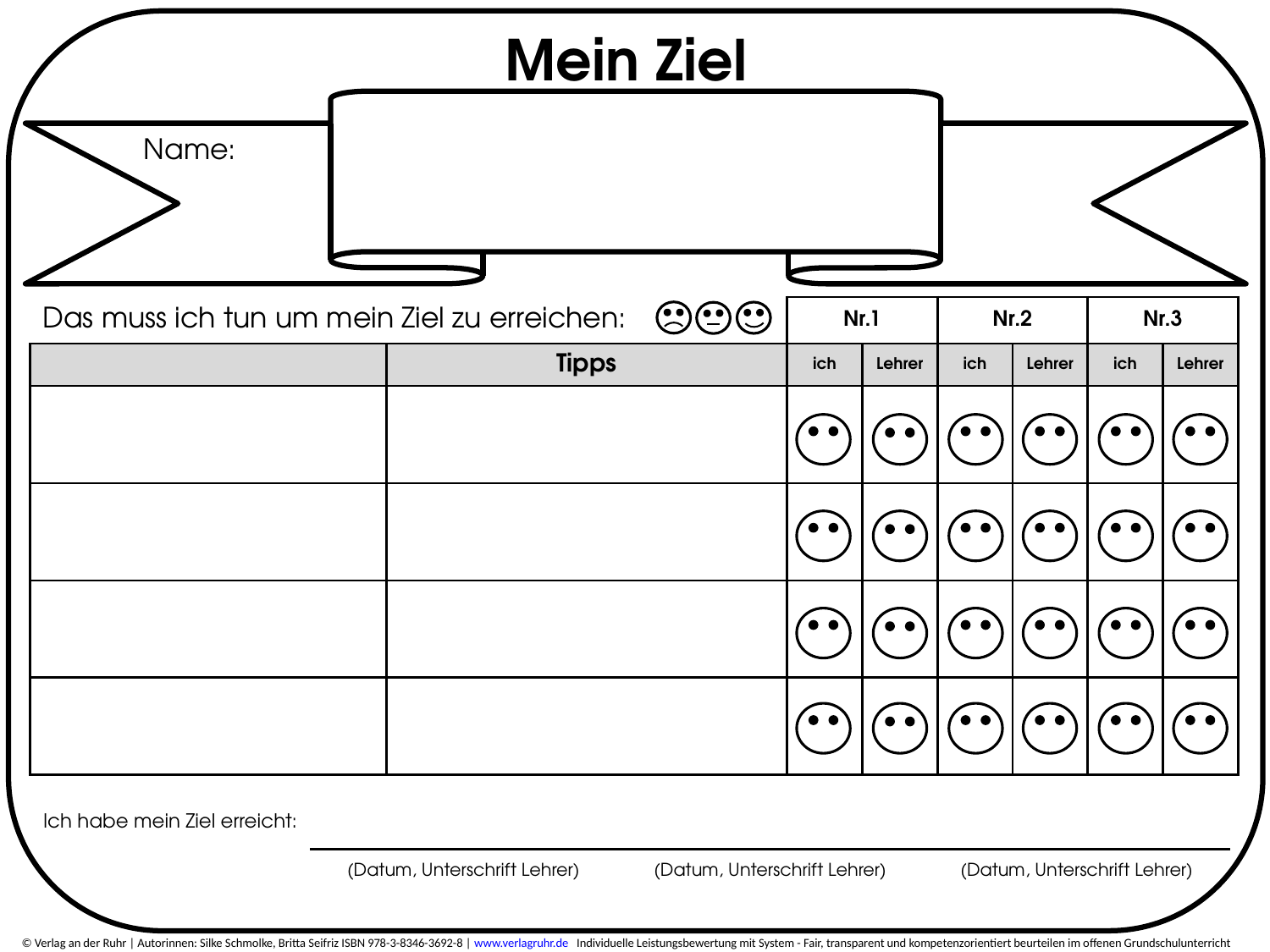

Mein Ziel

Name:
| Das muss ich tun um mein Ziel zu erreichen: |  | Nr.1 |  | Nr.2 |  | Nr.3 |  |
| --- | --- | --- | --- | --- | --- | --- | --- |
|  | Tipps | ich | Lehrer | ich | Lehrer | ich | Lehrer |
|  |  |  |  |  |  |  |  |
|  |  |  |  |  |  |  |  |
|  |  |  |  |  |  |  |  |
|  |  |  |  |  |  |  |  |

| Ich habe mein Ziel erreicht: |  |  |  |
| --- | --- | --- | --- |
|  | (Datum, Unterschrift Lehrer) | (Datum, Unterschrift Lehrer) | (Datum, Unterschrift Lehrer) |